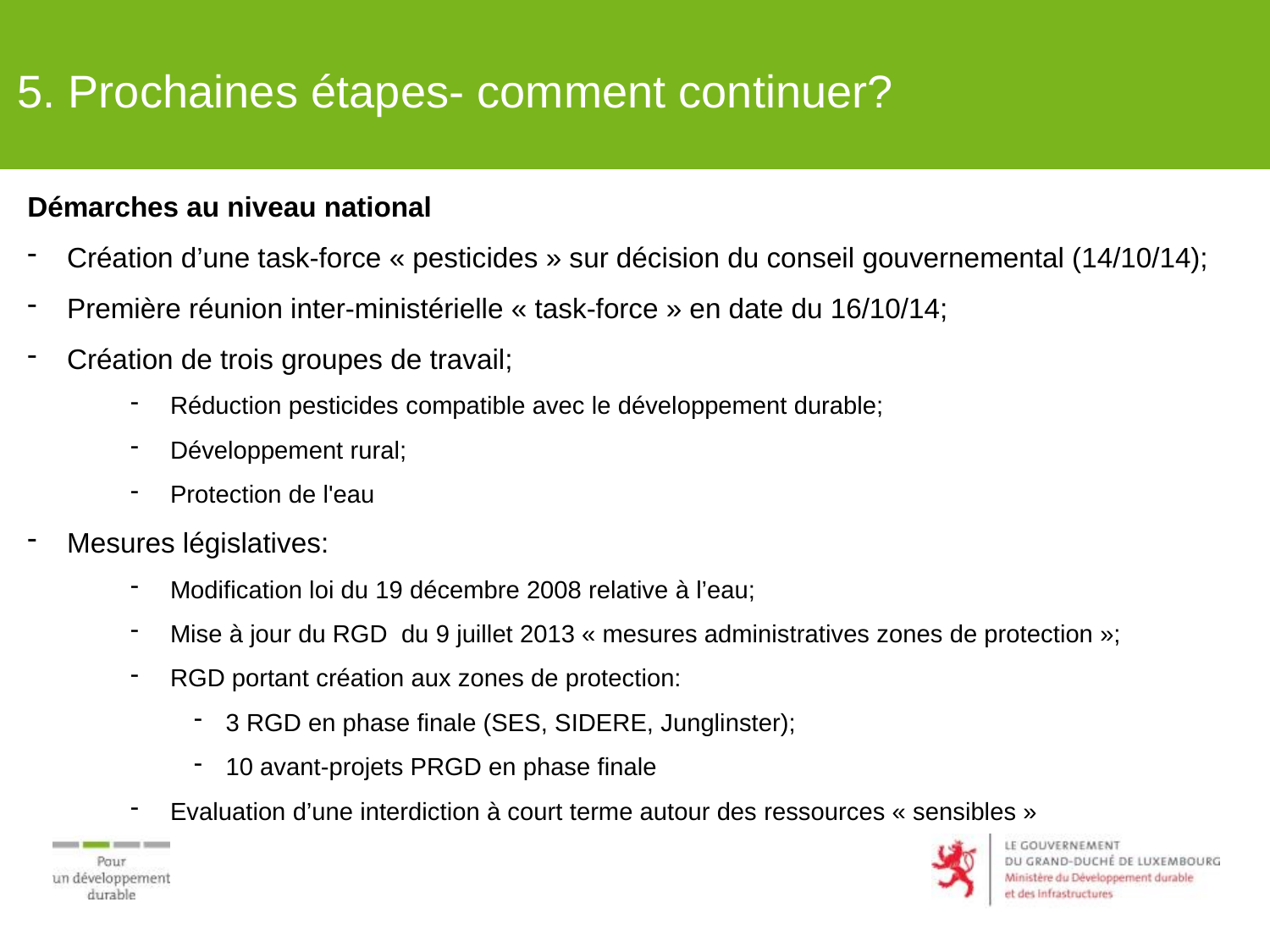

5. Prochaines étapes- comment continuer?
Démarches au niveau national
Création d’une task-force « pesticides » sur décision du conseil gouvernemental (14/10/14);
Première réunion inter-ministérielle « task-force » en date du 16/10/14;
Création de trois groupes de travail;
Réduction pesticides compatible avec le développement durable;
Développement rural;
Protection de l'eau
Mesures législatives:
Modification loi du 19 décembre 2008 relative à l’eau;
Mise à jour du RGD  du 9 juillet 2013 « mesures administratives zones de protection »;
RGD portant création aux zones de protection:
3 RGD en phase finale (SES, SIDERE, Junglinster);
10 avant-projets PRGD en phase finale
Evaluation d’une interdiction à court terme autour des ressources « sensibles »